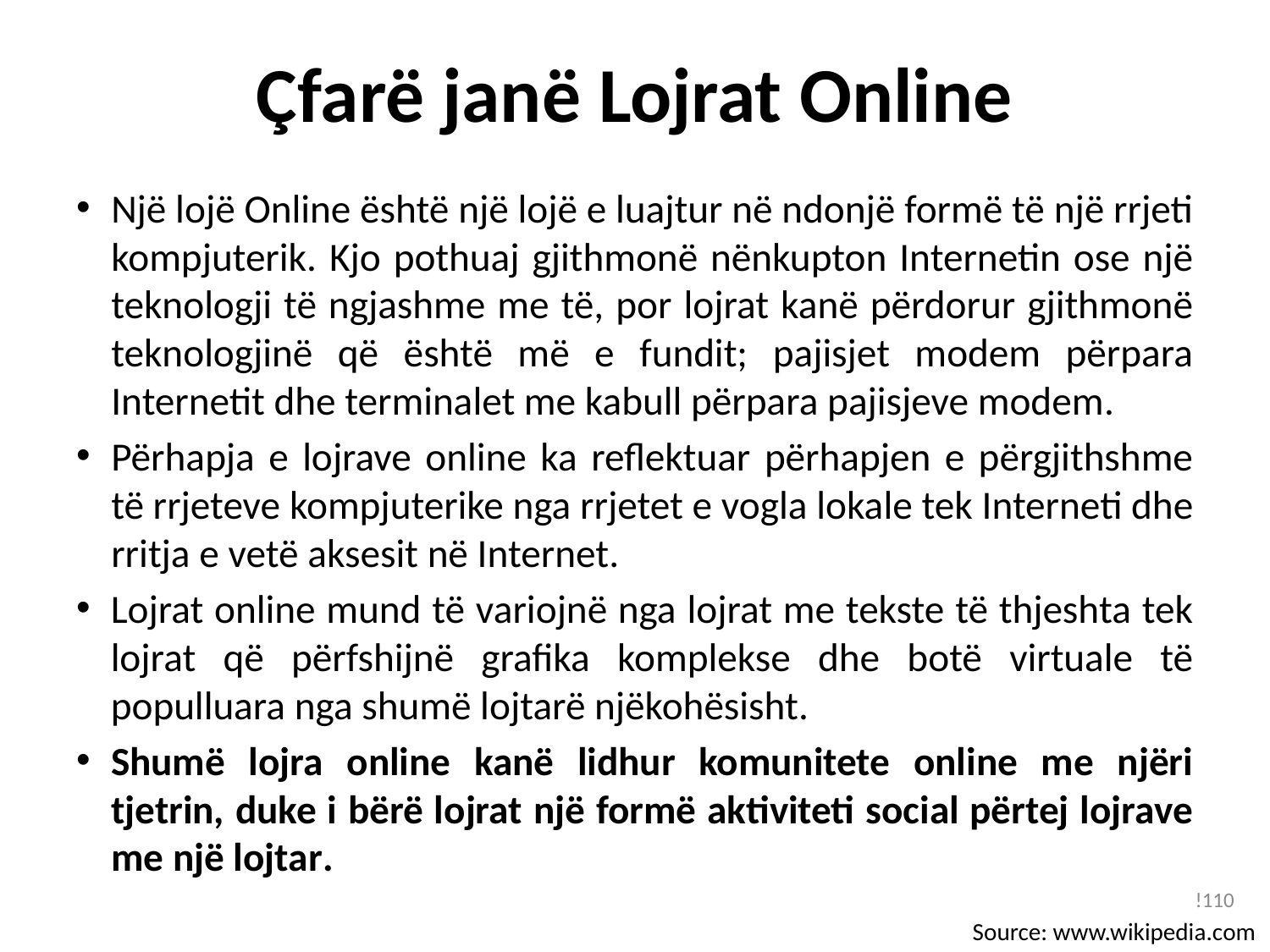

# Çfarë janë Lojrat Online
Një lojë Online është një lojë e luajtur në ndonjë formë të një rrjeti kompjuterik. Kjo pothuaj gjithmonë nënkupton Internetin ose një teknologji të ngjashme me të, por lojrat kanë përdorur gjithmonë teknologjinë që është më e fundit; pajisjet modem përpara Internetit dhe terminalet me kabull përpara pajisjeve modem.
Përhapja e lojrave online ka reflektuar përhapjen e përgjithshme të rrjeteve kompjuterike nga rrjetet e vogla lokale tek Interneti dhe rritja e vetë aksesit në Internet.
Lojrat online mund të variojnë nga lojrat me tekste të thjeshta tek lojrat që përfshijnë grafika komplekse dhe botë virtuale të populluara nga shumë lojtarë njëkohësisht.
Shumë lojra online kanë lidhur komunitete online me njëri tjetrin, duke i bërë lojrat një formë aktiviteti social përtej lojrave me një lojtar.
!110
Source: www.wikipedia.com